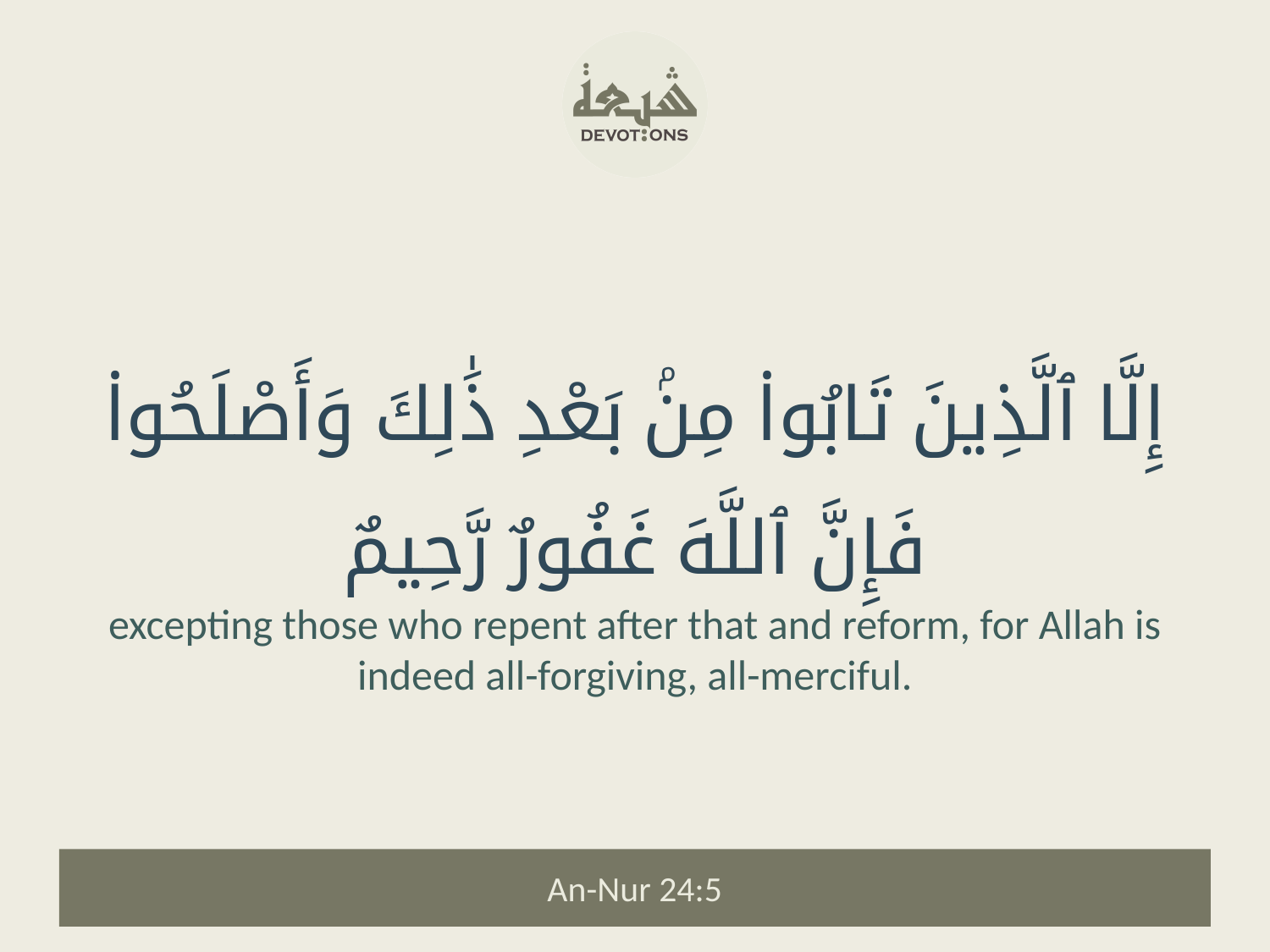

إِلَّا ٱلَّذِينَ تَابُوا۟ مِنۢ بَعْدِ ذَٰلِكَ وَأَصْلَحُوا۟ فَإِنَّ ٱللَّهَ غَفُورٌ رَّحِيمٌ
excepting those who repent after that and reform, for Allah is indeed all-forgiving, all-merciful.
An-Nur 24:5